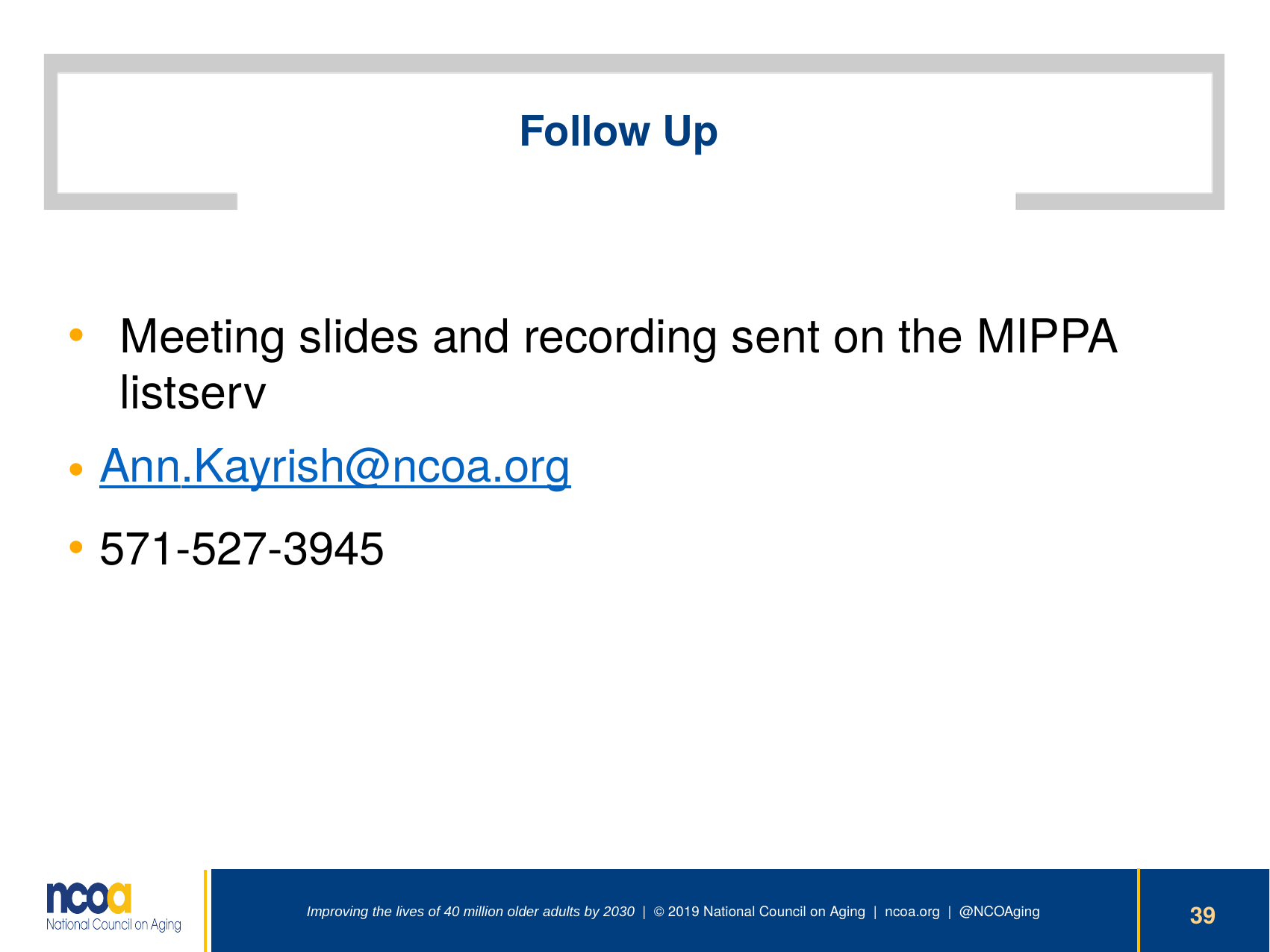

# Follow Up
Meeting slides and recording sent on the MIPPA listserv
Ann.Kayrish@ncoa.org
571-527-3945

39